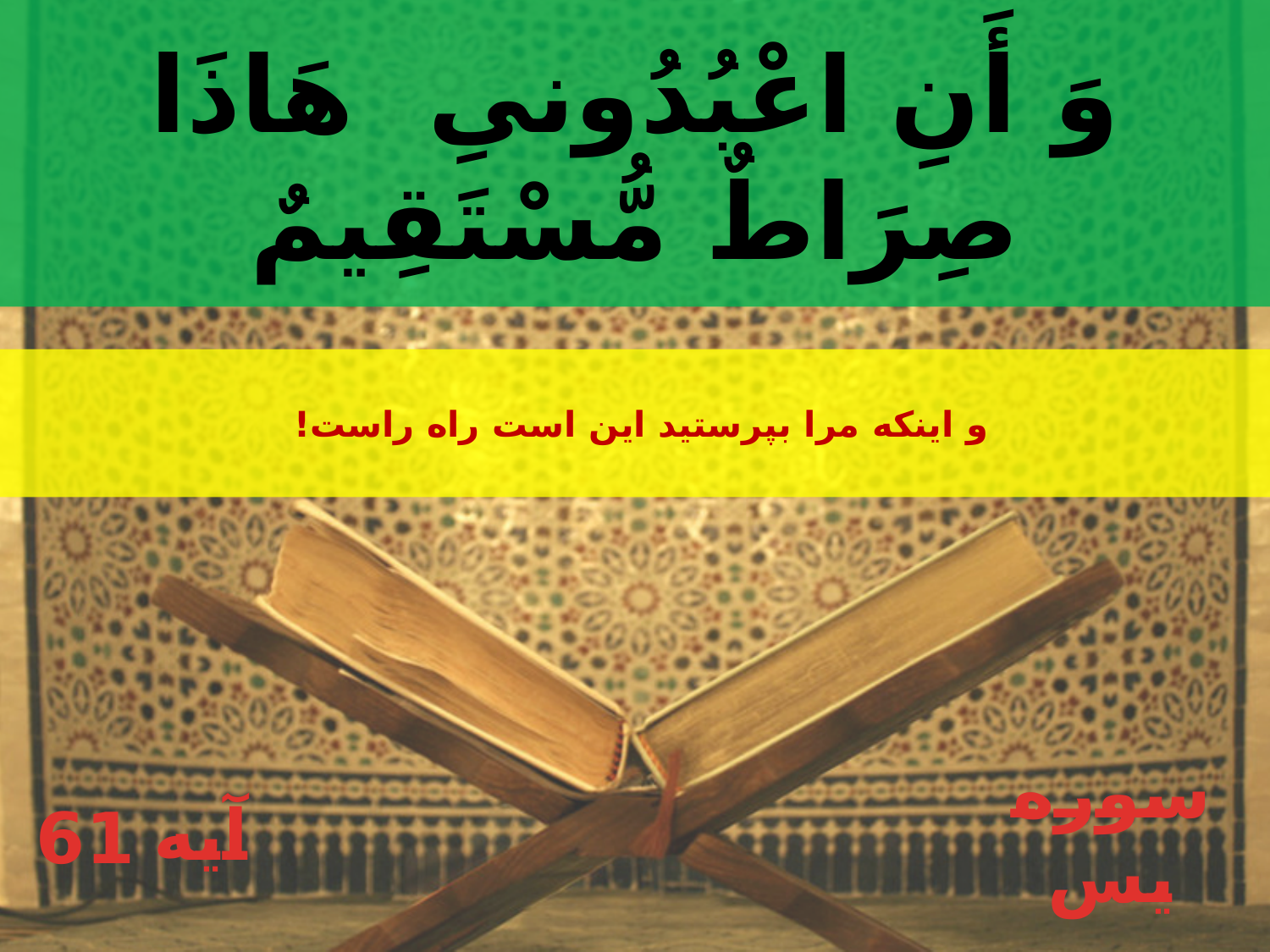

وَ أَنِ اعْبُدُونىِ  هَاذَا صِرَاطٌ مُّسْتَقِيمٌ
و اينكه مرا بپرستيد اين است راه راست!
61